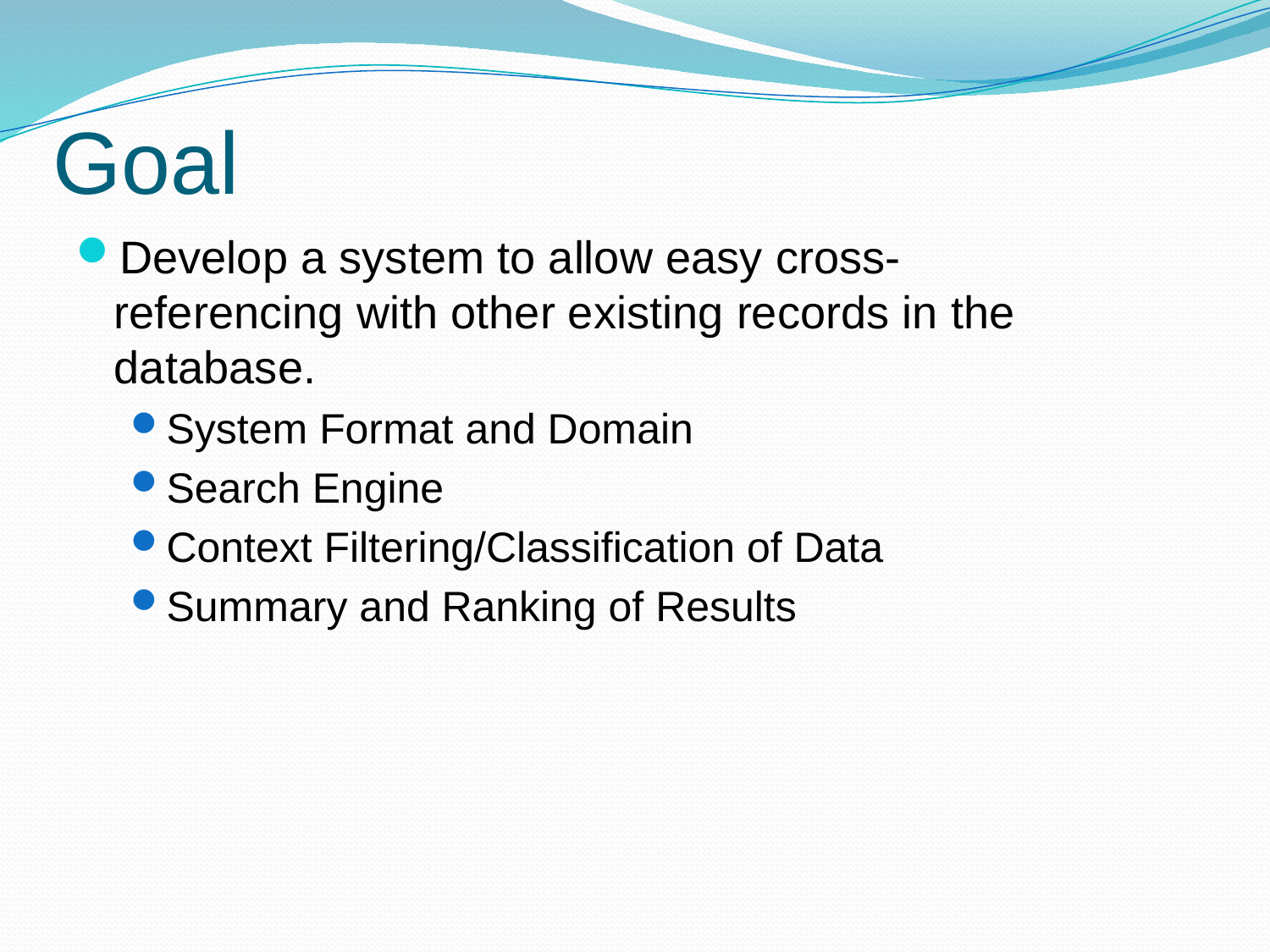

# Goal
Develop a system to allow easy cross-referencing with other existing records in the database.
System Format and Domain
Search Engine
Context Filtering/Classification of Data
Summary and Ranking of Results